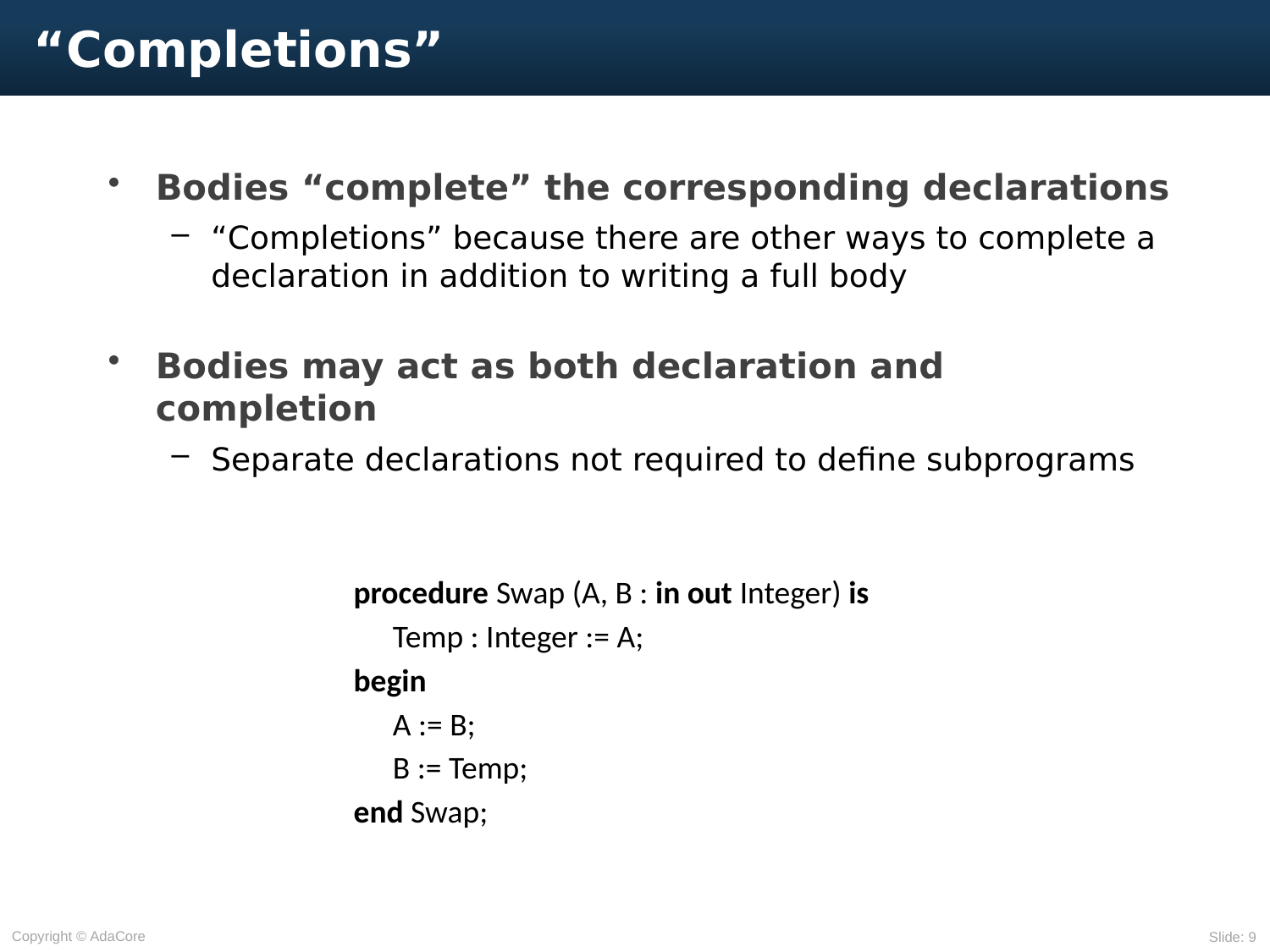

# “Completions”
Bodies “complete” the corresponding declarations
“Completions” because there are other ways to complete a declaration in addition to writing a full body
Bodies may act as both declaration and completion
Separate declarations not required to define subprograms
procedure Swap (A, B : in out Integer) is
	Temp : Integer := A;
begin
	A := B;
	B := Temp;
end Swap;